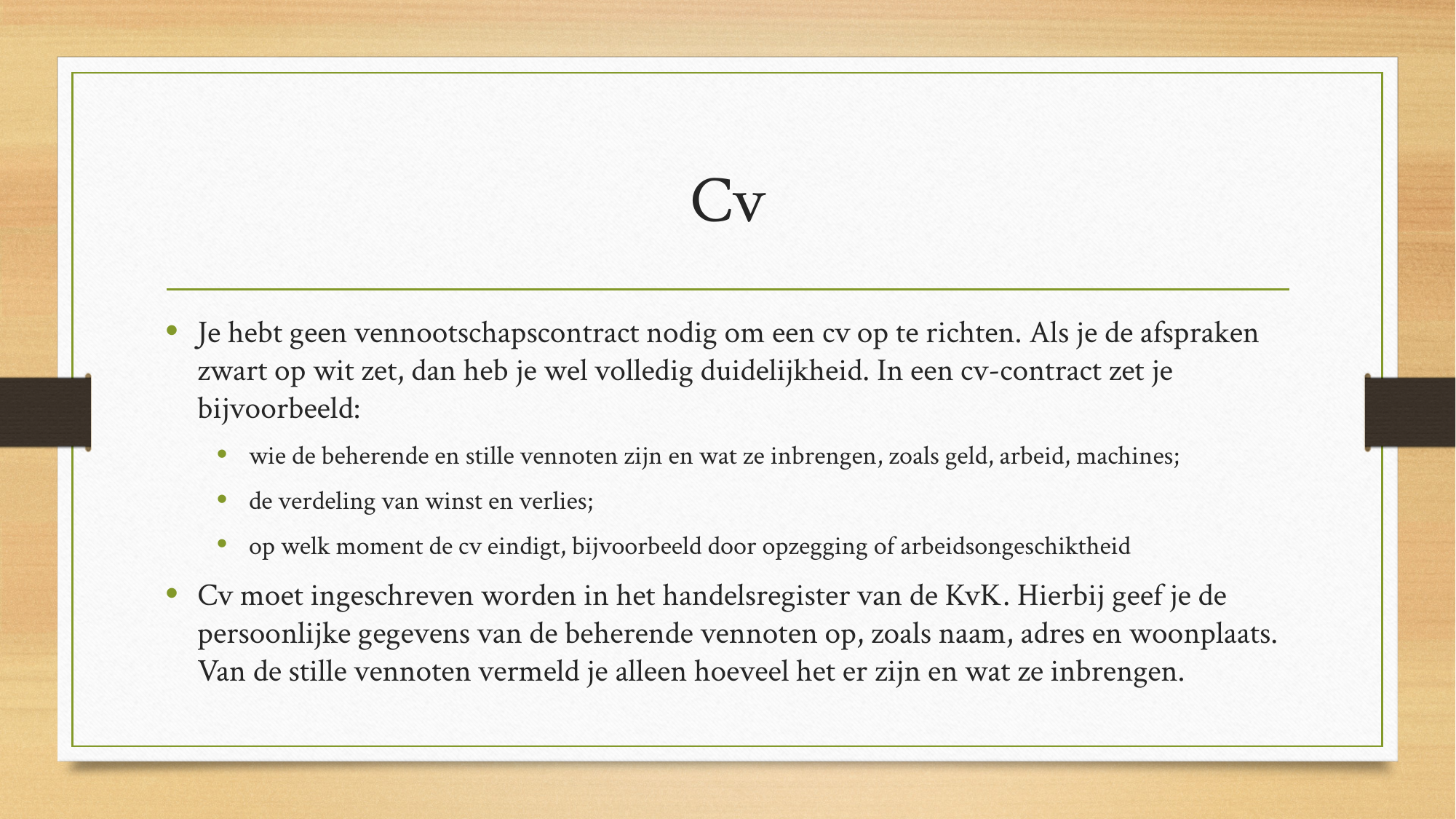

# Cv
Je hebt geen vennootschapscontract nodig om een cv op te richten. Als je de afspraken zwart op wit zet, dan heb je wel volledig duidelijkheid. In een cv-contract zet je bijvoorbeeld:
wie de beherende en stille vennoten zijn en wat ze inbrengen, zoals geld, arbeid, machines;
de verdeling van winst en verlies;
op welk moment de cv eindigt, bijvoorbeeld door opzegging of arbeidsongeschiktheid
Cv moet ingeschreven worden in het handelsregister van de KvK. Hierbij geef je de persoonlijke gegevens van de beherende vennoten op, zoals naam, adres en woonplaats. Van de stille vennoten vermeld je alleen hoeveel het er zijn en wat ze inbrengen.